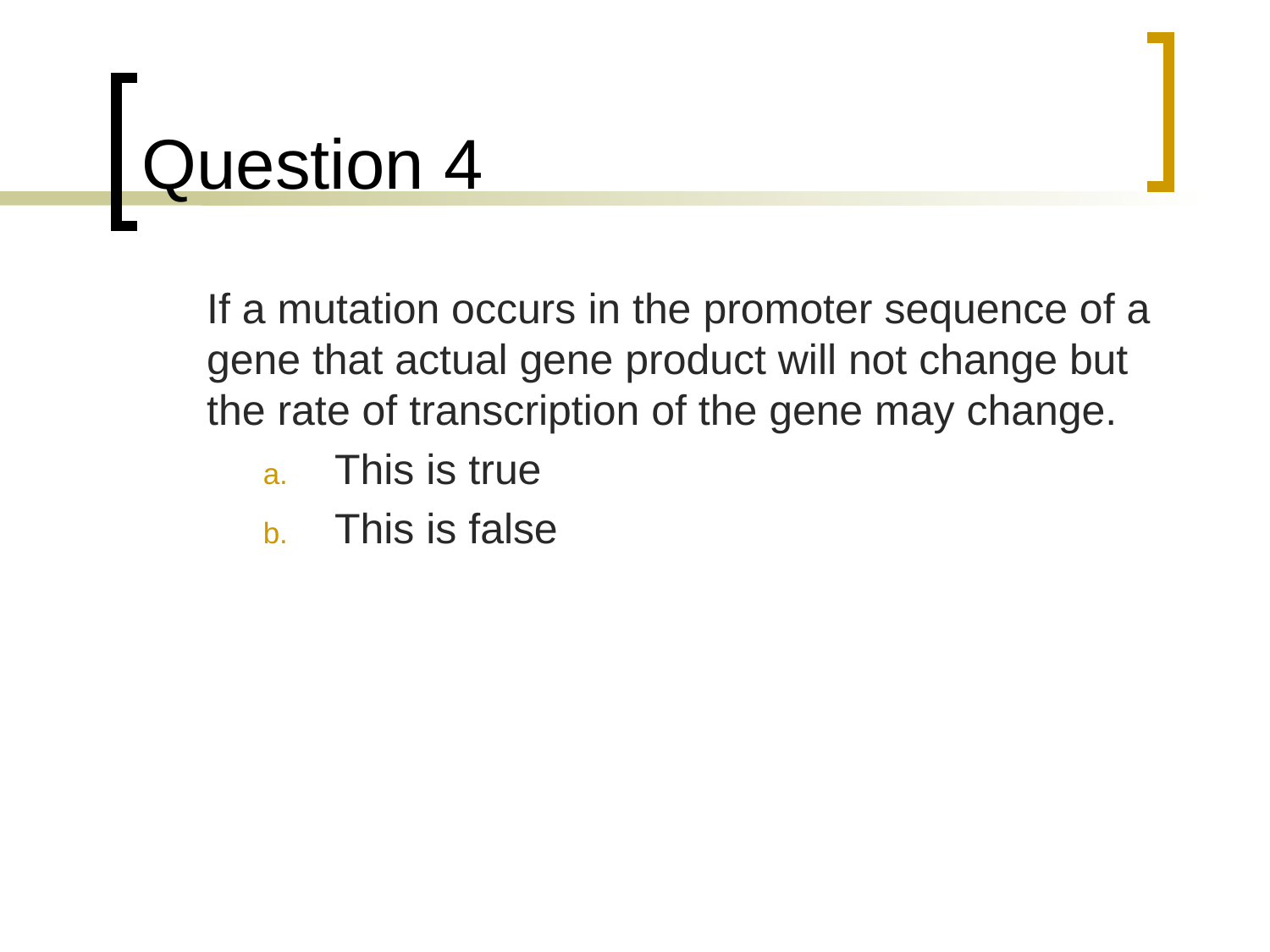

# Question 4
	If a mutation occurs in the promoter sequence of a gene that actual gene product will not change but the rate of transcription of the gene may change.
This is true
This is false